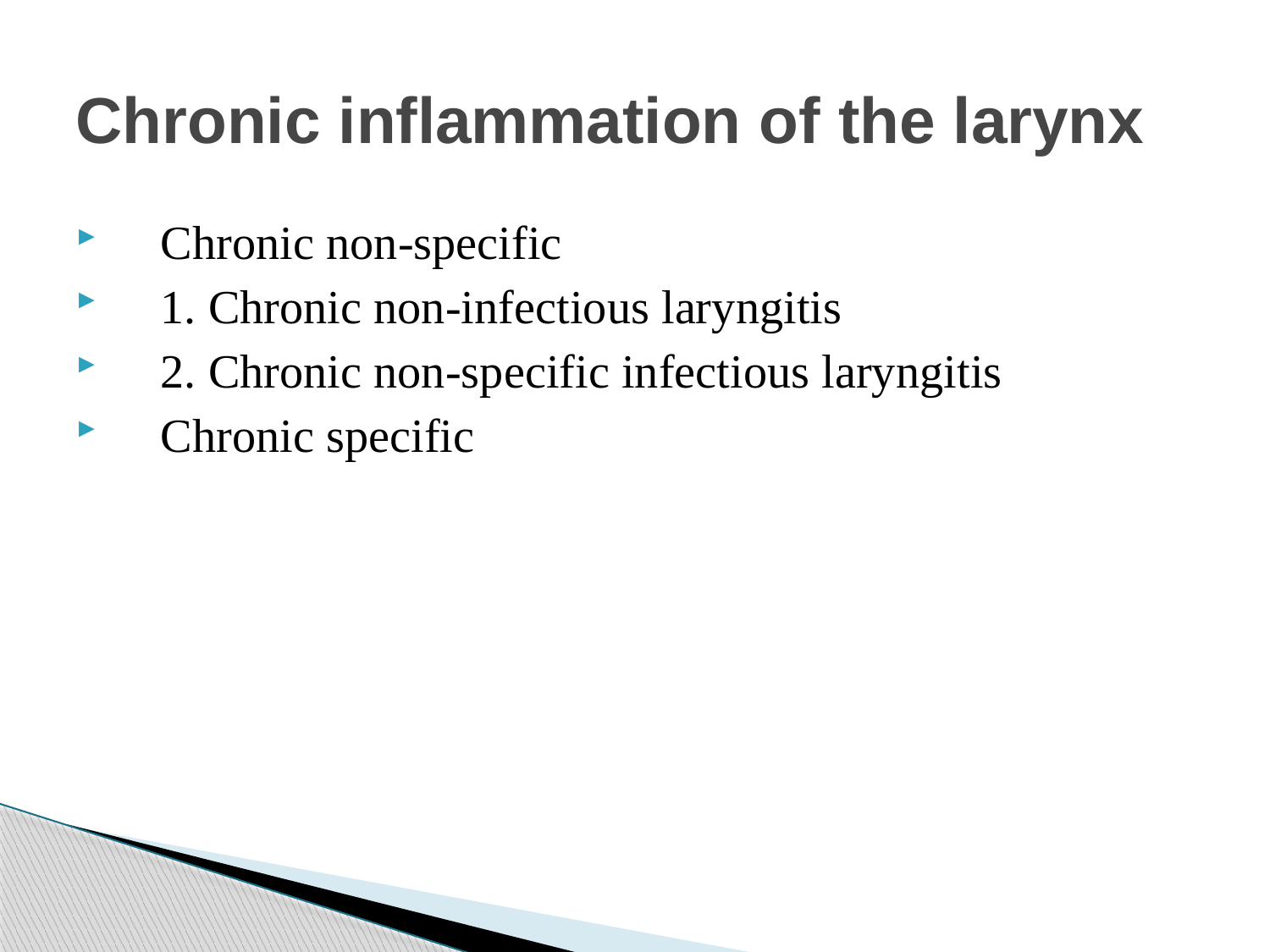

# Chronic inflammation of the larynx
Chronic non-specific
1. Chronic non-infectious laryngitis
2. Chronic non-specific infectious laryngitis
Chronic specific